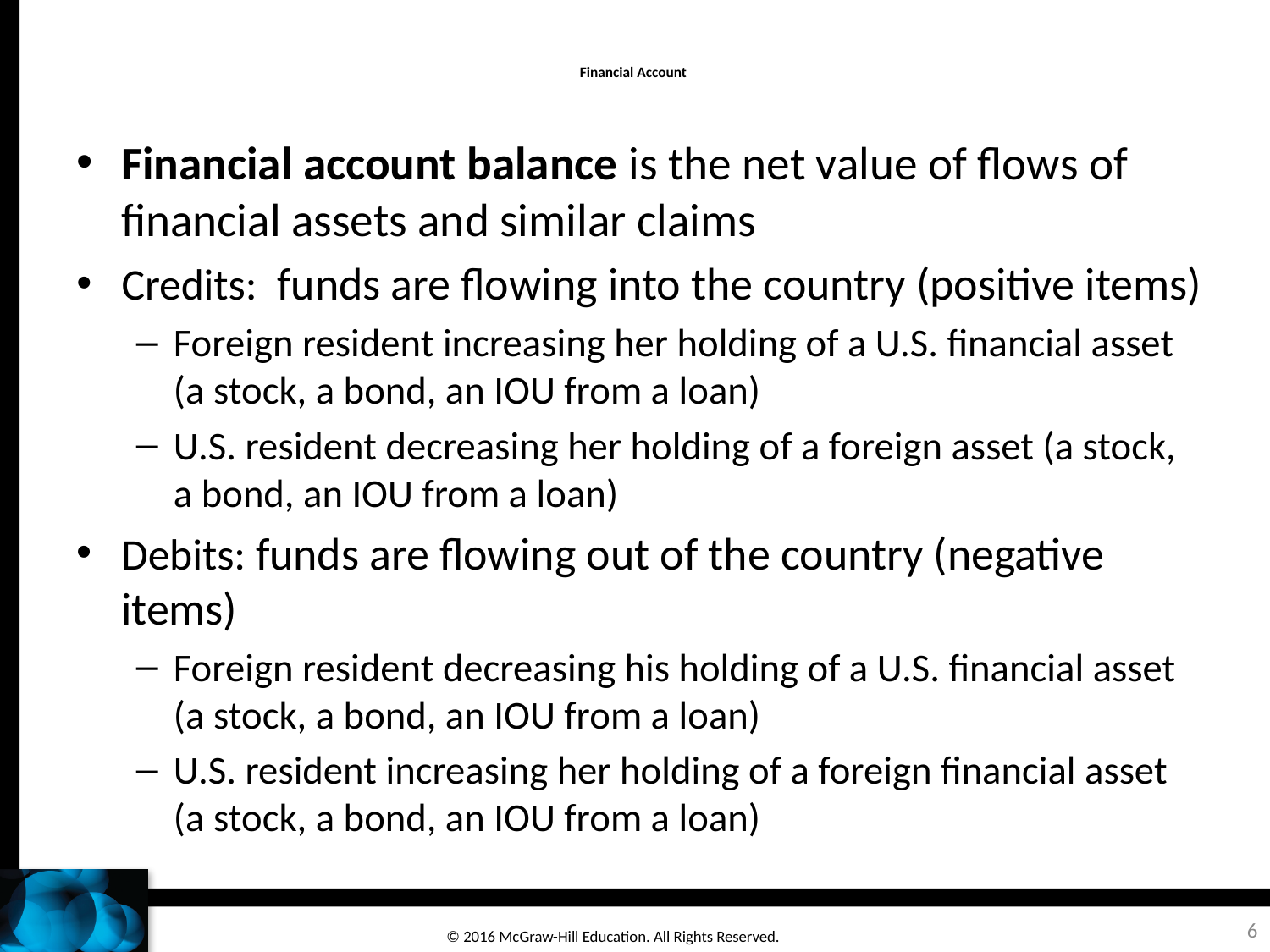

# Financial Account
Financial account balance is the net value of flows of financial assets and similar claims
Credits:  funds are flowing into the country (positive items)
Foreign resident increasing her holding of a U.S. financial asset (a stock, a bond, an IOU from a loan)
U.S. resident decreasing her holding of a foreign asset (a stock, a bond, an IOU from a loan)
Debits: funds are flowing out of the country (negative items)
Foreign resident decreasing his holding of a U.S. financial asset (a stock, a bond, an IOU from a loan)
U.S. resident increasing her holding of a foreign financial asset (a stock, a bond, an IOU from a loan)

6
© 2016 McGraw-Hill Education. All Rights Reserved.